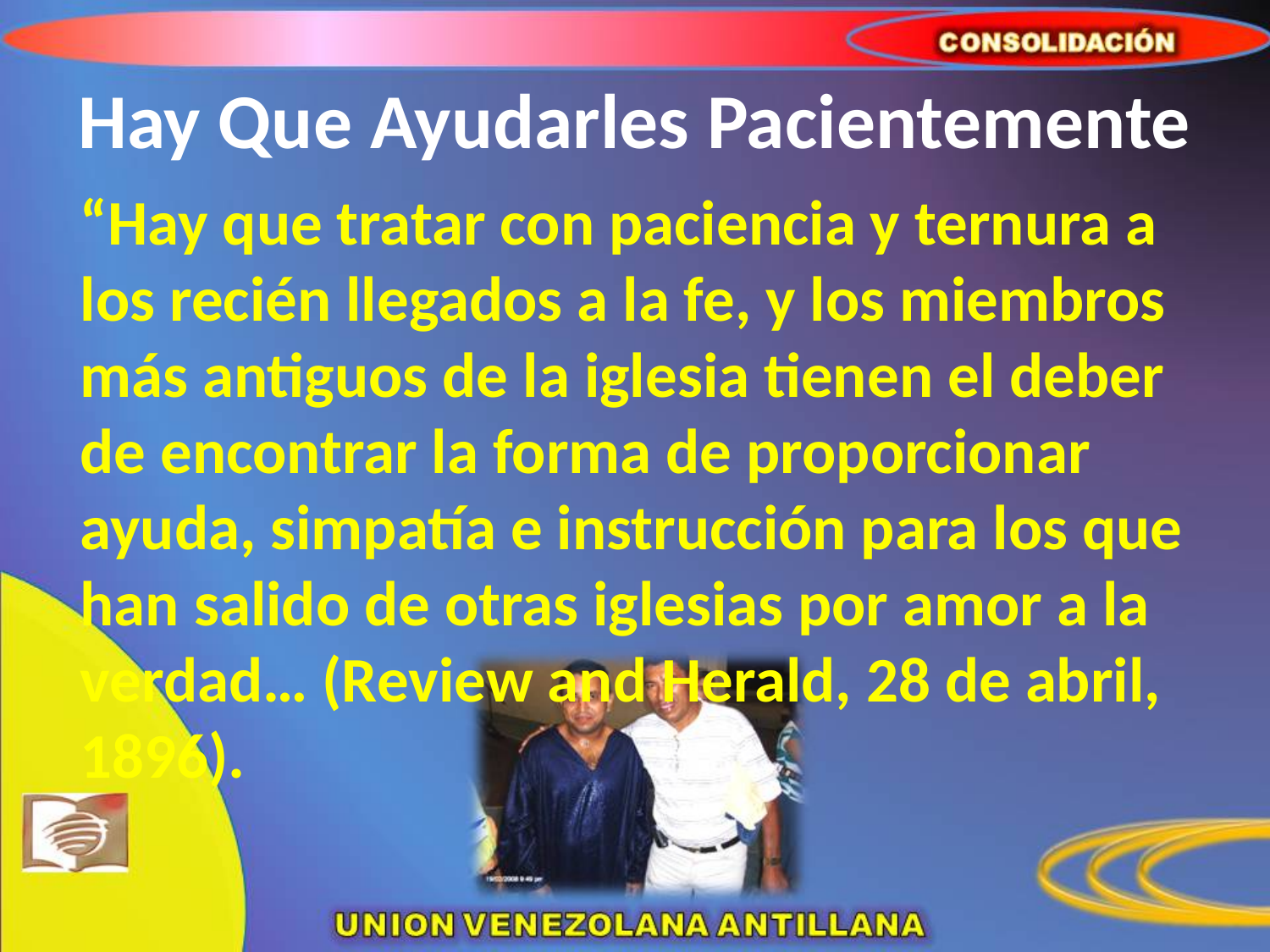

# Hay Que Ayudarles Pacientemente
	“Hay que tratar con paciencia y ternura a los recién llegados a la fe, y los miembros más antiguos de la iglesia tienen el deber de encontrar la forma de proporcionar ayuda, simpatía e instrucción para los que han salido de otras iglesias por amor a la verdad… (Review and Herald, 28 de abril, 1896).